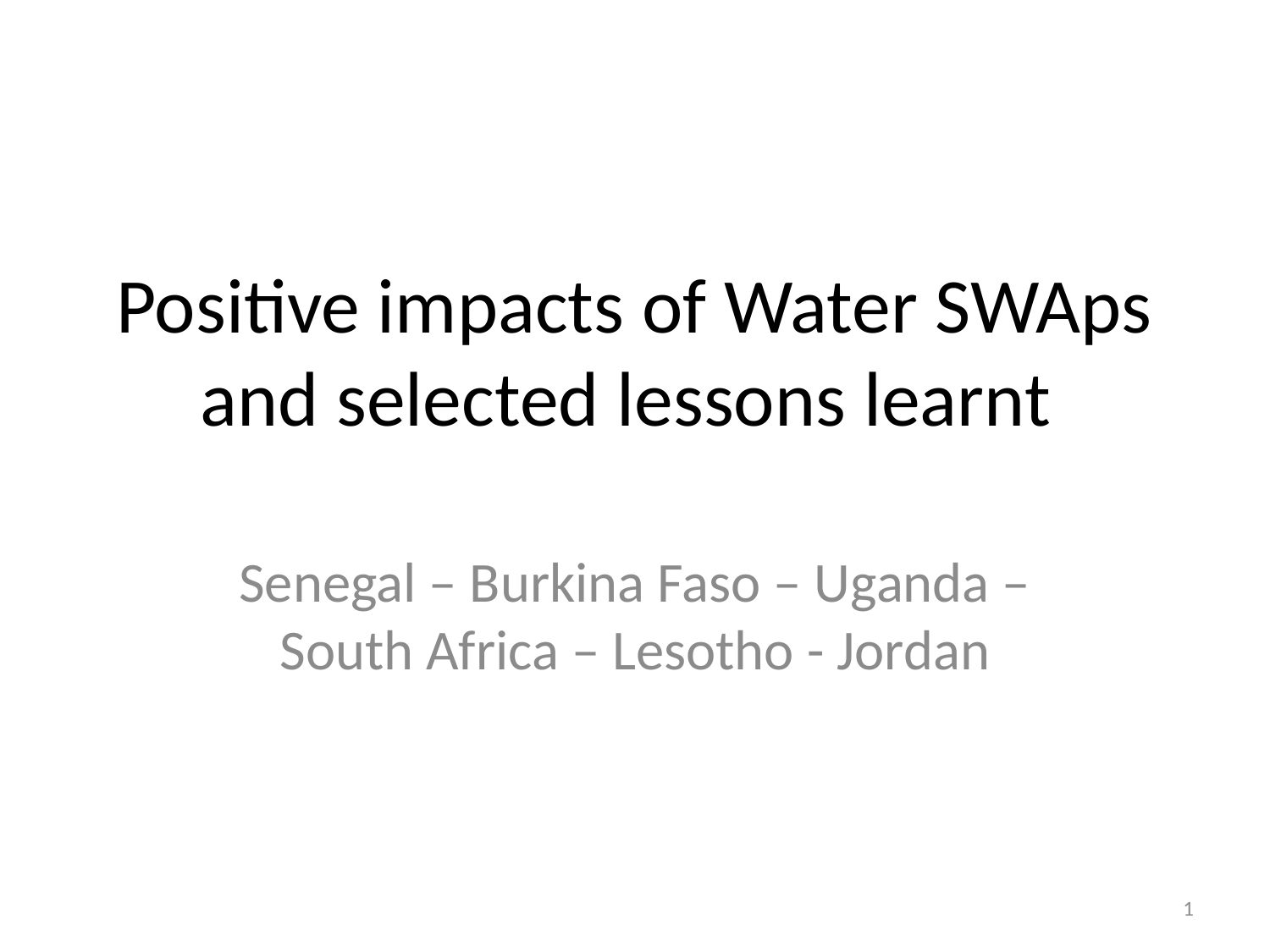

# Positive impacts of Water SWAps and selected lessons learnt
Senegal – Burkina Faso – Uganda – South Africa – Lesotho - Jordan
1